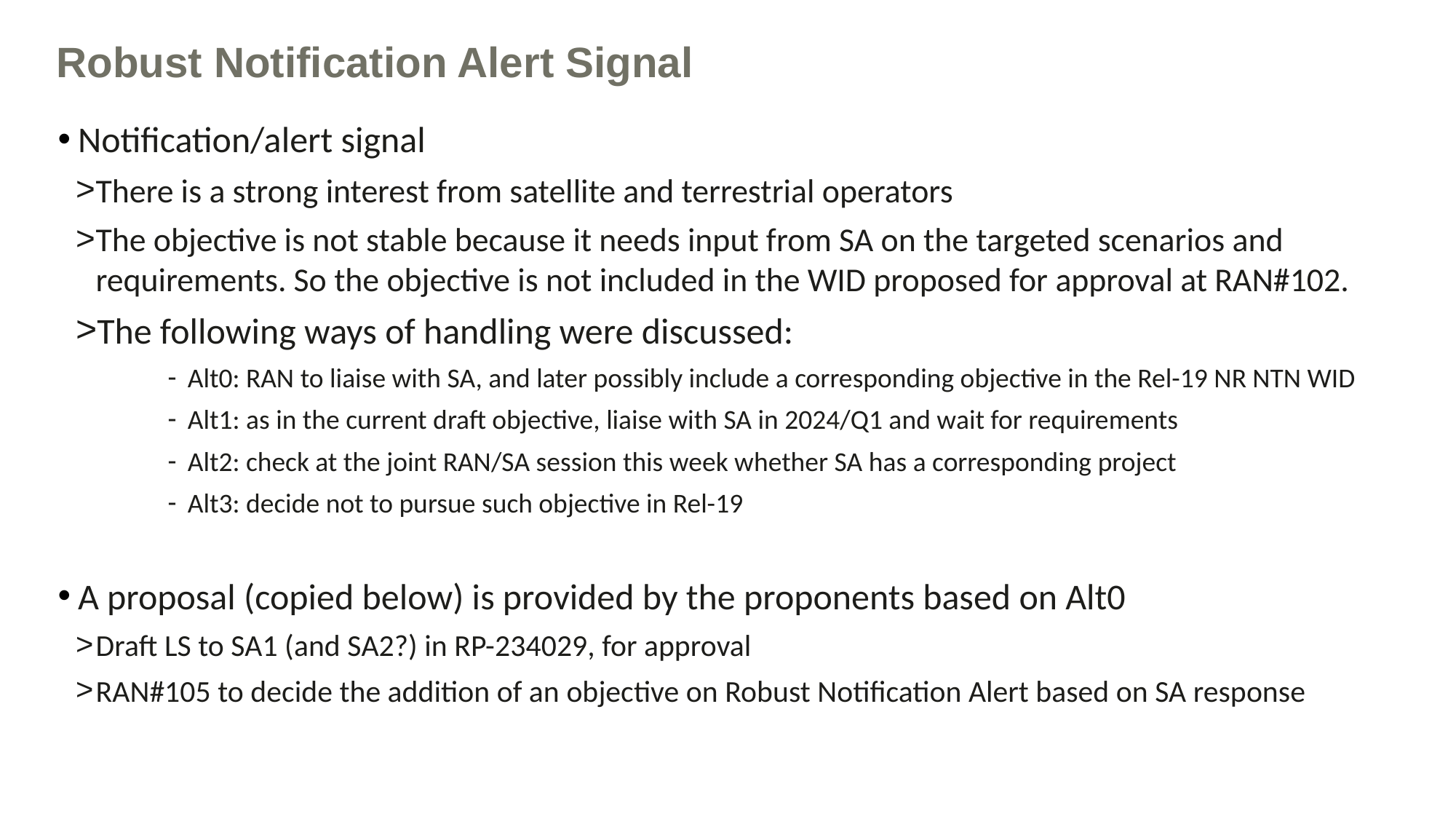

Robust Notification Alert Signal
Notification/alert signal
There is a strong interest from satellite and terrestrial operators
The objective is not stable because it needs input from SA on the targeted scenarios and requirements. So the objective is not included in the WID proposed for approval at RAN#102.
The following ways of handling were discussed:
Alt0: RAN to liaise with SA, and later possibly include a corresponding objective in the Rel-19 NR NTN WID
Alt1: as in the current draft objective, liaise with SA in 2024/Q1 and wait for requirements
Alt2: check at the joint RAN/SA session this week whether SA has a corresponding project
Alt3: decide not to pursue such objective in Rel-19

A proposal (copied below) is provided by the proponents based on Alt0
Draft LS to SA1 (and SA2?) in RP-234029, for approval
RAN#105 to decide the addition of an objective on Robust Notification Alert based on SA response